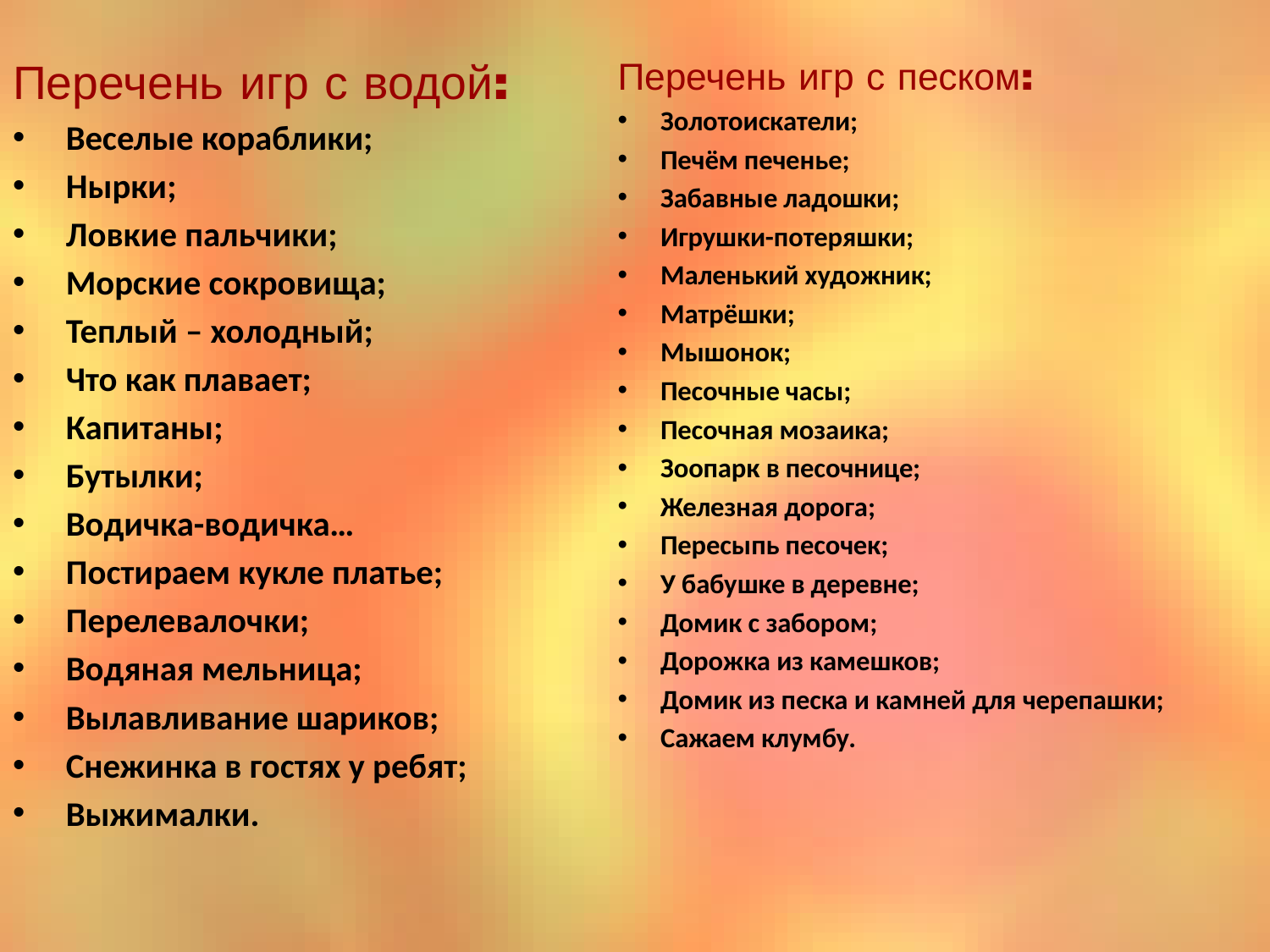

Перечень игр с водой:
Веселые кораблики;
Нырки;
Ловкие пальчики;
Морские сокровища;
Теплый – холодный;
Что как плавает;
Капитаны;
Бутылки;
Водичка-водичка…
Постираем кукле платье;
Перелевалочки;
Водяная мельница;
Вылавливание шариков;
Снежинка в гостях у ребят;
Выжималки.

Перечень игр с песком:
Золотоискатели;
Печём печенье;
Забавные ладошки;
Игрушки-потеряшки;
Маленький художник;
Матрёшки;
Мышонок;
Песочные часы;
Песочная мозаика;
Зоопарк в песочнице;
Железная дорога;
Пересыпь песочек;
У бабушке в деревне;
Домик с забором;
Дорожка из камешков;
Домик из песка и камней для черепашки;
Сажаем клумбу.